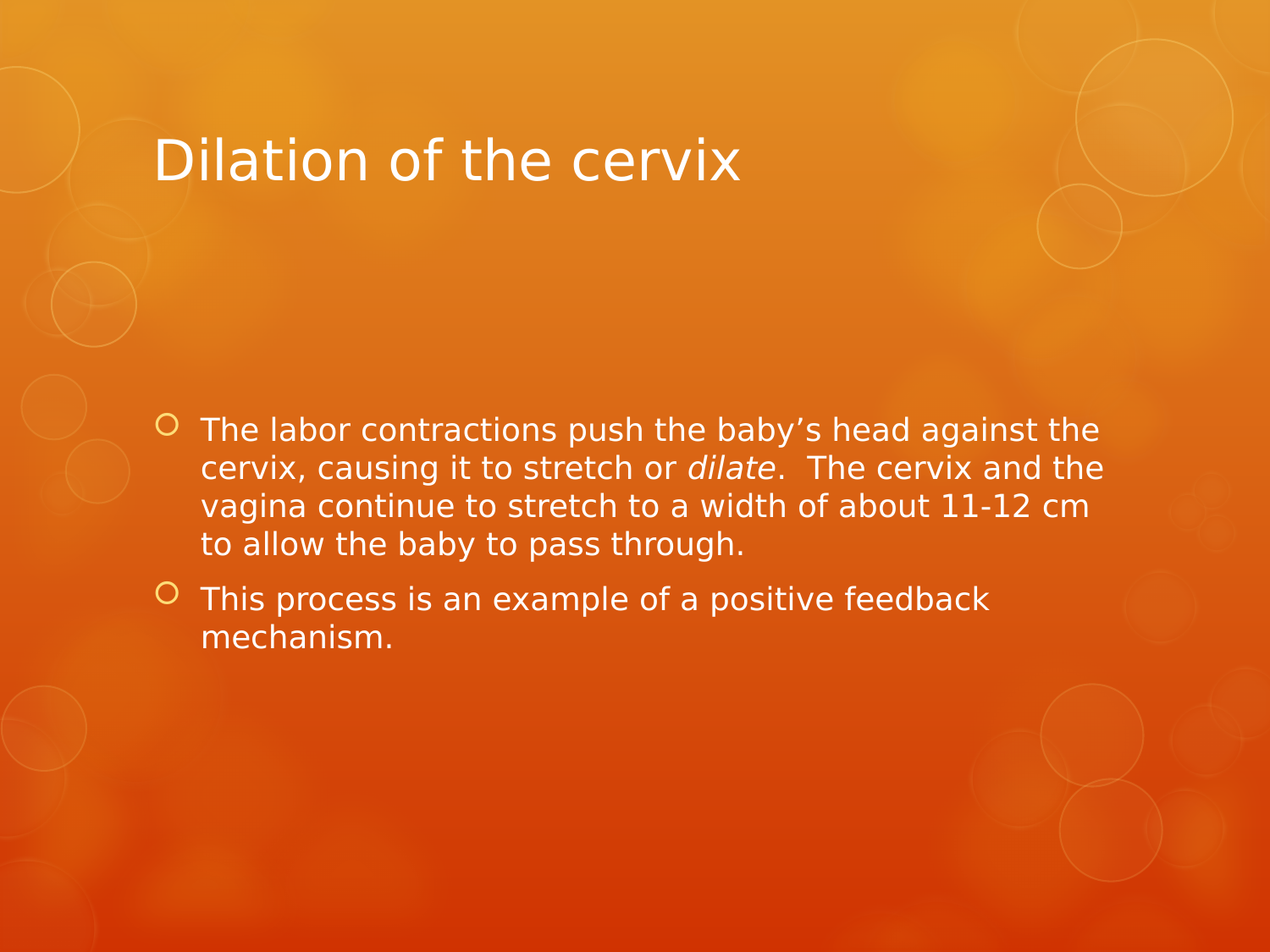

# Dilation of the cervix
The labor contractions push the baby’s head against the cervix, causing it to stretch or dilate.  The cervix and the vagina continue to stretch to a width of about 11-12 cm to allow the baby to pass through.
This process is an example of a positive feedback mechanism.